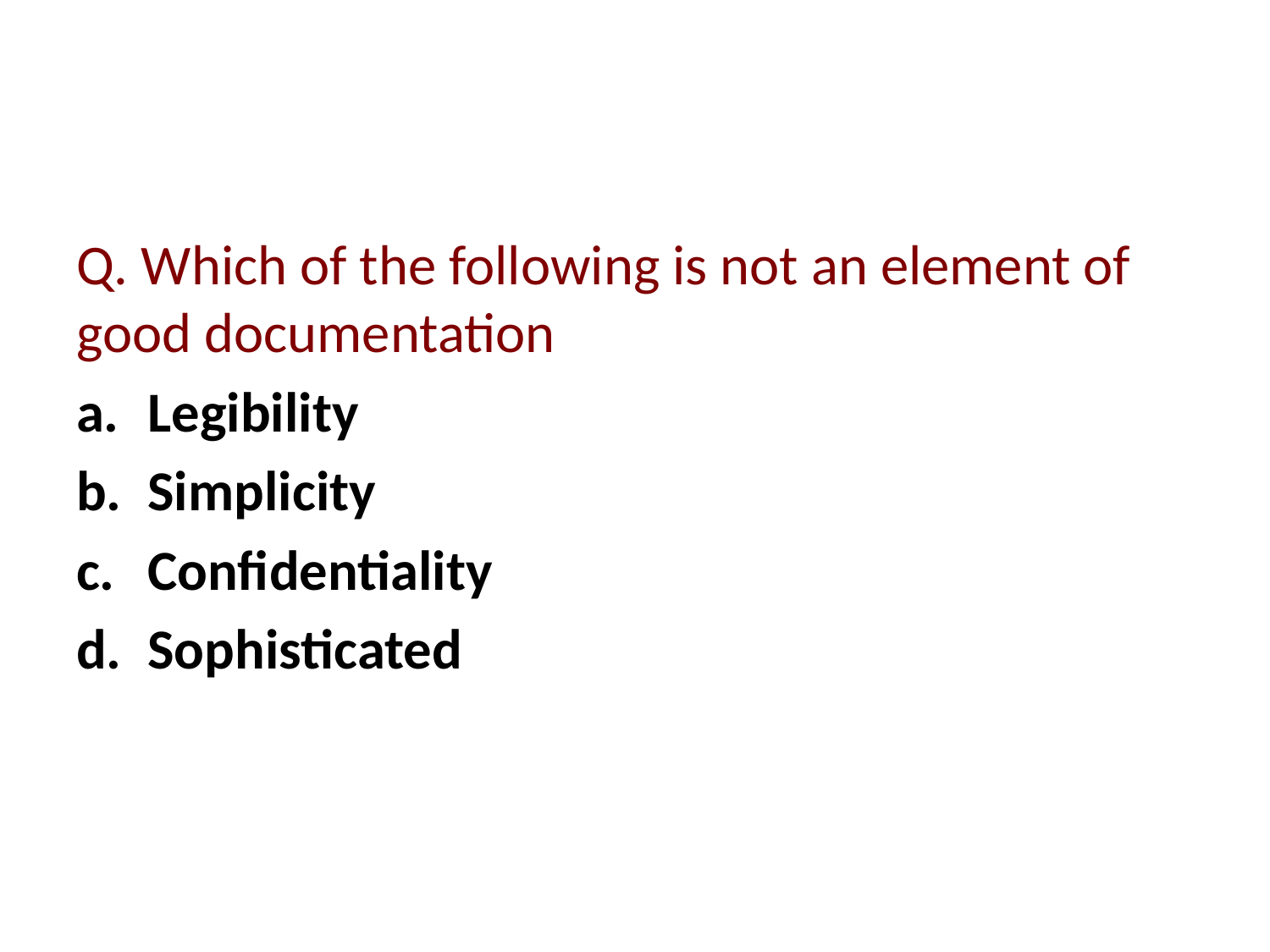

Q. Which of the following is not an element of good documentation
Legibility
Simplicity
Confidentiality
Sophisticated